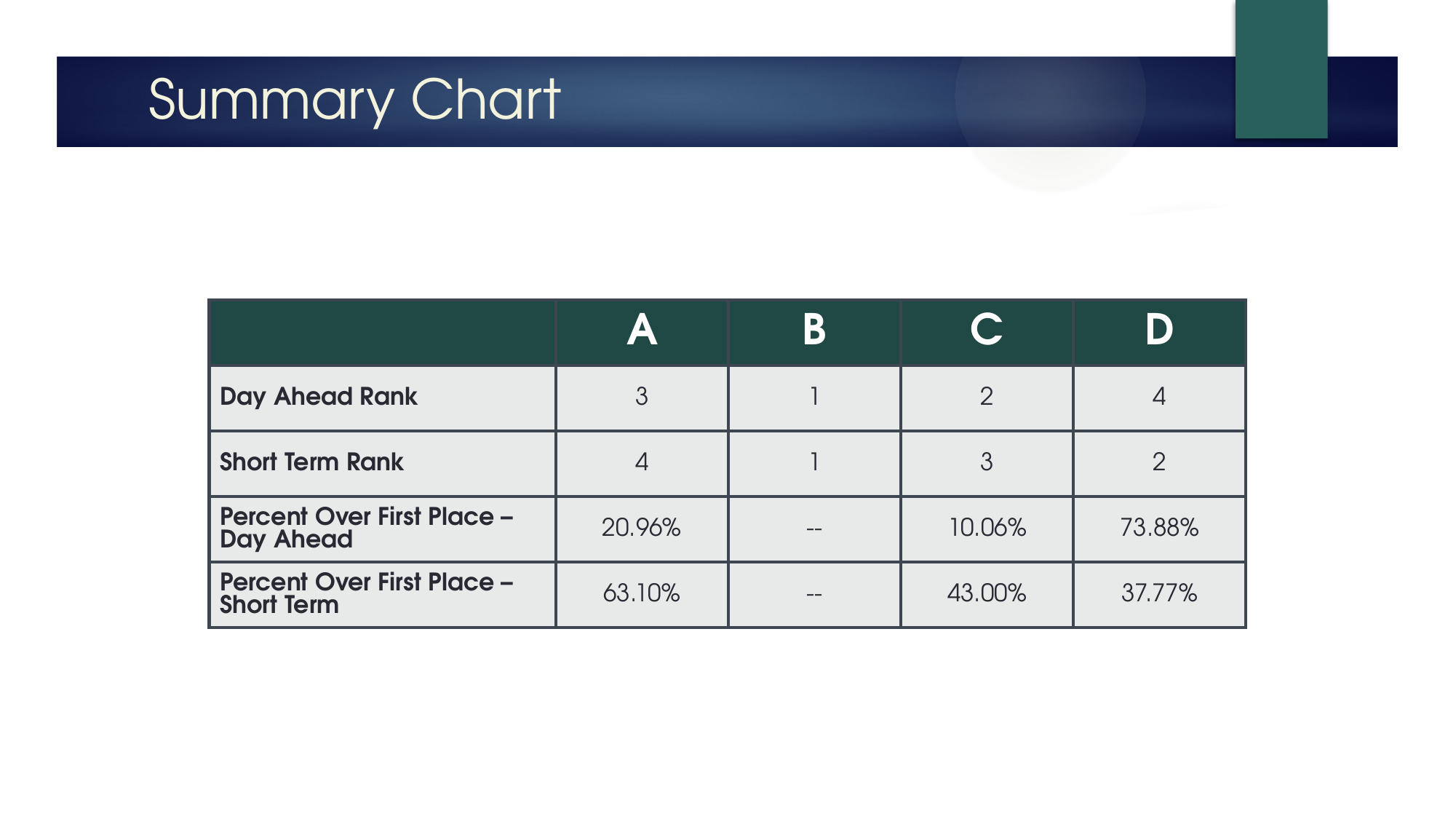

# Summary Chart
|  | A | B | C | D |
| --- | --- | --- | --- | --- |
| Day Ahead Rank | 3 | 1 | 2 | 4 |
| Short Term Rank | 4 | 1 | 3 | 2 |
| Percent Over First Place – Day Ahead | 20.96% | -- | 10.06% | 73.88% |
| Percent Over First Place – Short Term | 63.10% | -- | 43.00% | 37.77% |